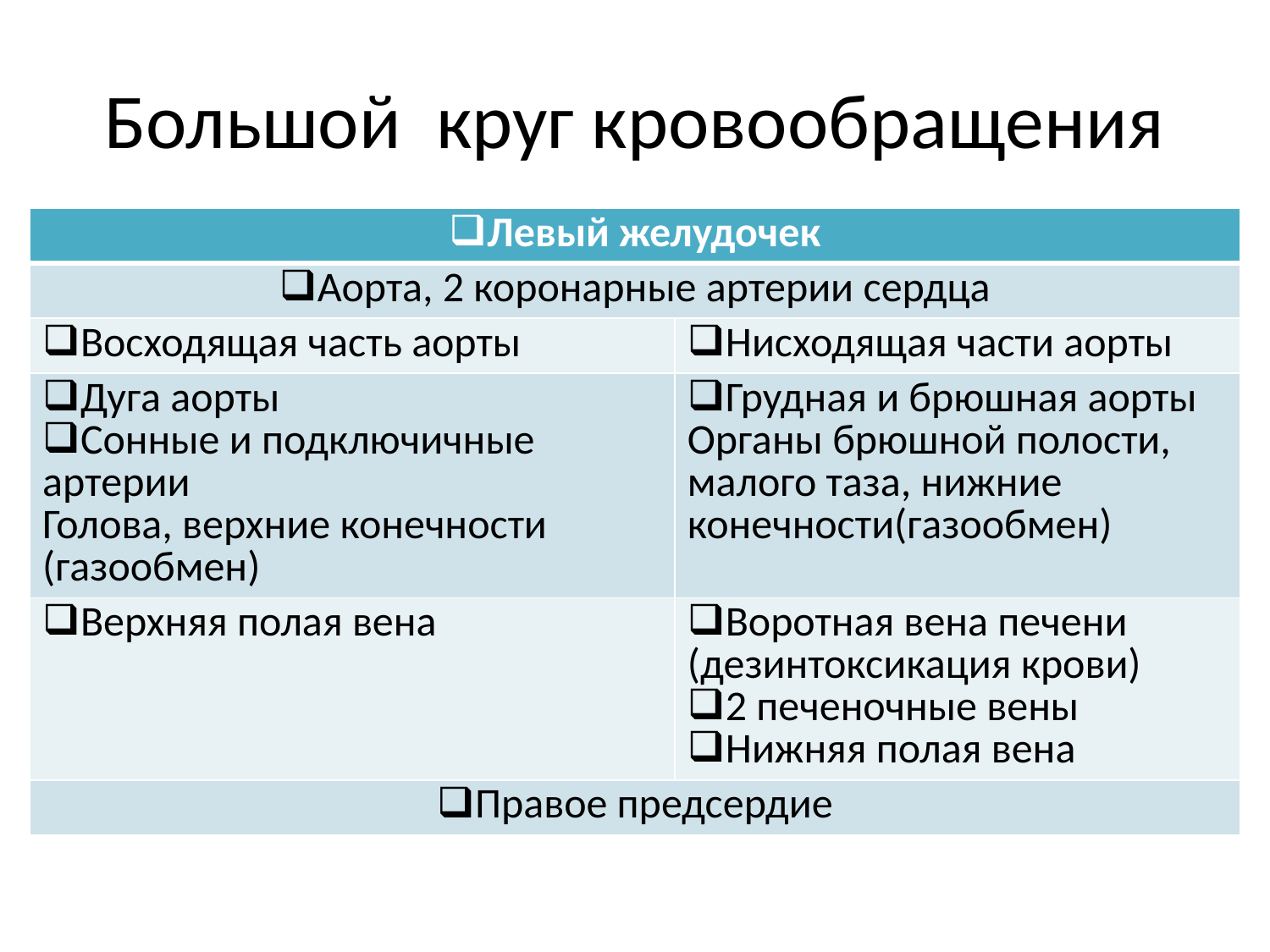

# Большой  круг кровообращения
| Левый желудочек |  |
| --- | --- |
| Аорта, 2 коронарные артерии сердца |  |
| Восходящая часть аорты | Нисходящая части аорты |
| Дуга аорты Сонные и подключичные артерии Голова, верхние конечности (газообмен) | Грудная и брюшная аорты Органы брюшной полости, малого таза, нижние конечности(газообмен) |
| Верхняя полая вена | Воротная вена печени (дезинтоксикация крови) 2 печеночные вены Нижняя полая вена |
| Правое предсердие |  |